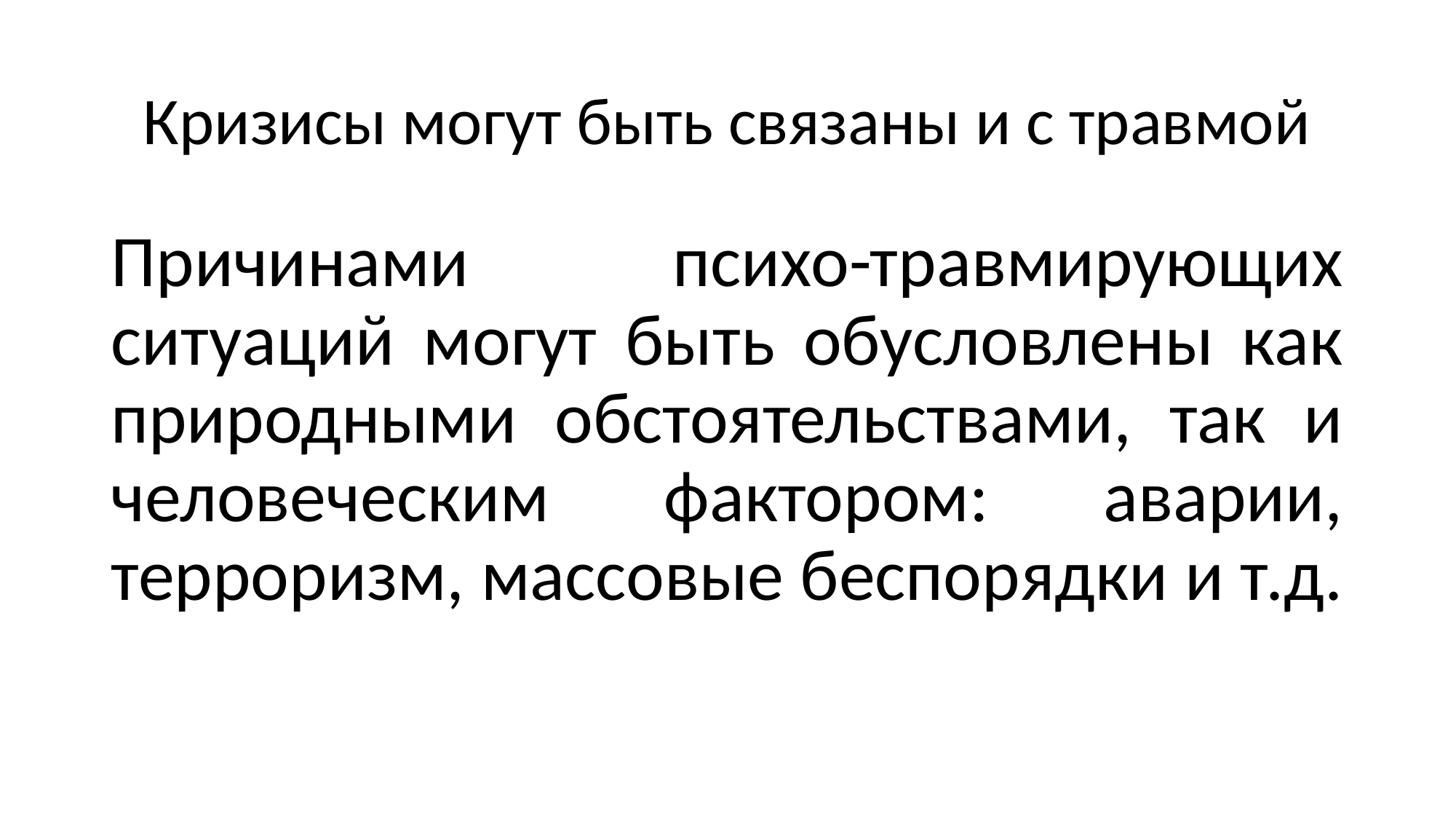

# Кризисы могут быть связаны и с травмой
Причинами психо-травмирующих ситуаций могут быть обусловлены как природными обстоятельствами, так и человеческим фактором: аварии, терроризм, массовые беспорядки и т.д.